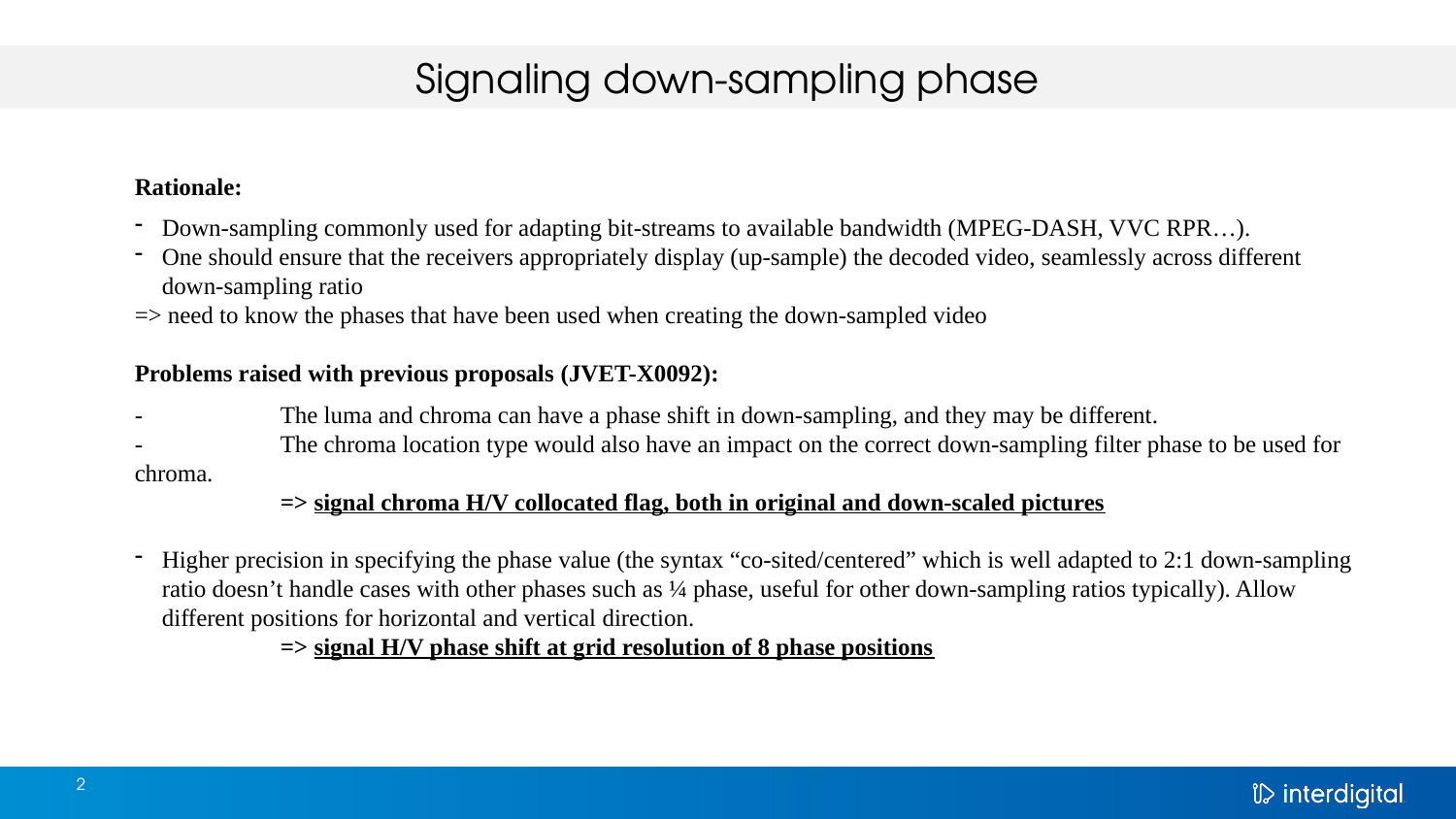

Signaling down-sampling phase
Rationale:
Down-sampling commonly used for adapting bit-streams to available bandwidth (MPEG-DASH, VVC RPR…).
One should ensure that the receivers appropriately display (up-sample) the decoded video, seamlessly across different down-sampling ratio
=> need to know the phases that have been used when creating the down-sampled video

Problems raised with previous proposals (JVET-X0092):
-	The luma and chroma can have a phase shift in down-sampling, and they may be different.
-	The chroma location type would also have an impact on the correct down-sampling filter phase to be used for chroma.
	=> signal chroma H/V collocated flag, both in original and down-scaled pictures

Higher precision in specifying the phase value (the syntax “co-sited/centered” which is well adapted to 2:1 down-sampling ratio doesn’t handle cases with other phases such as ¼ phase, useful for other down-sampling ratios typically). Allow different positions for horizontal and vertical direction.
	=> signal H/V phase shift at grid resolution of 8 phase positions

2